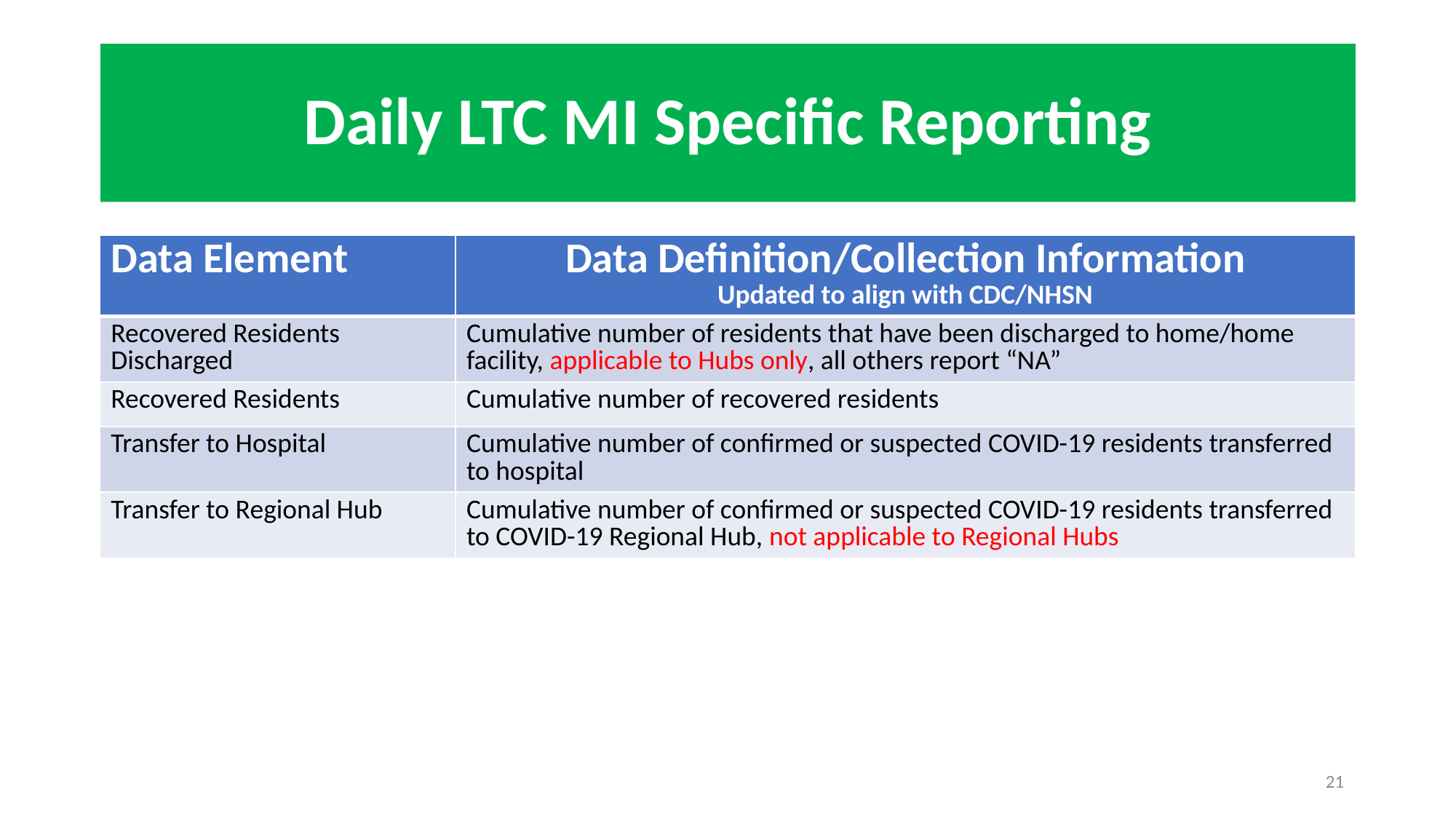

# Daily LTC MI Specific Reporting
| Data Element | Data Definition/Collection Information Updated to align with CDC/NHSN |
| --- | --- |
| Recovered Residents Discharged | Cumulative number of residents that have been discharged to home/home facility, applicable to Hubs only, all others report “NA” |
| Recovered Residents | Cumulative number of recovered residents |
| Transfer to Hospital | Cumulative number of confirmed or suspected COVID-19 residents transferred to hospital |
| Transfer to Regional Hub | Cumulative number of confirmed or suspected COVID-19 residents transferred to COVID-19 Regional Hub, not applicable to Regional Hubs |
21